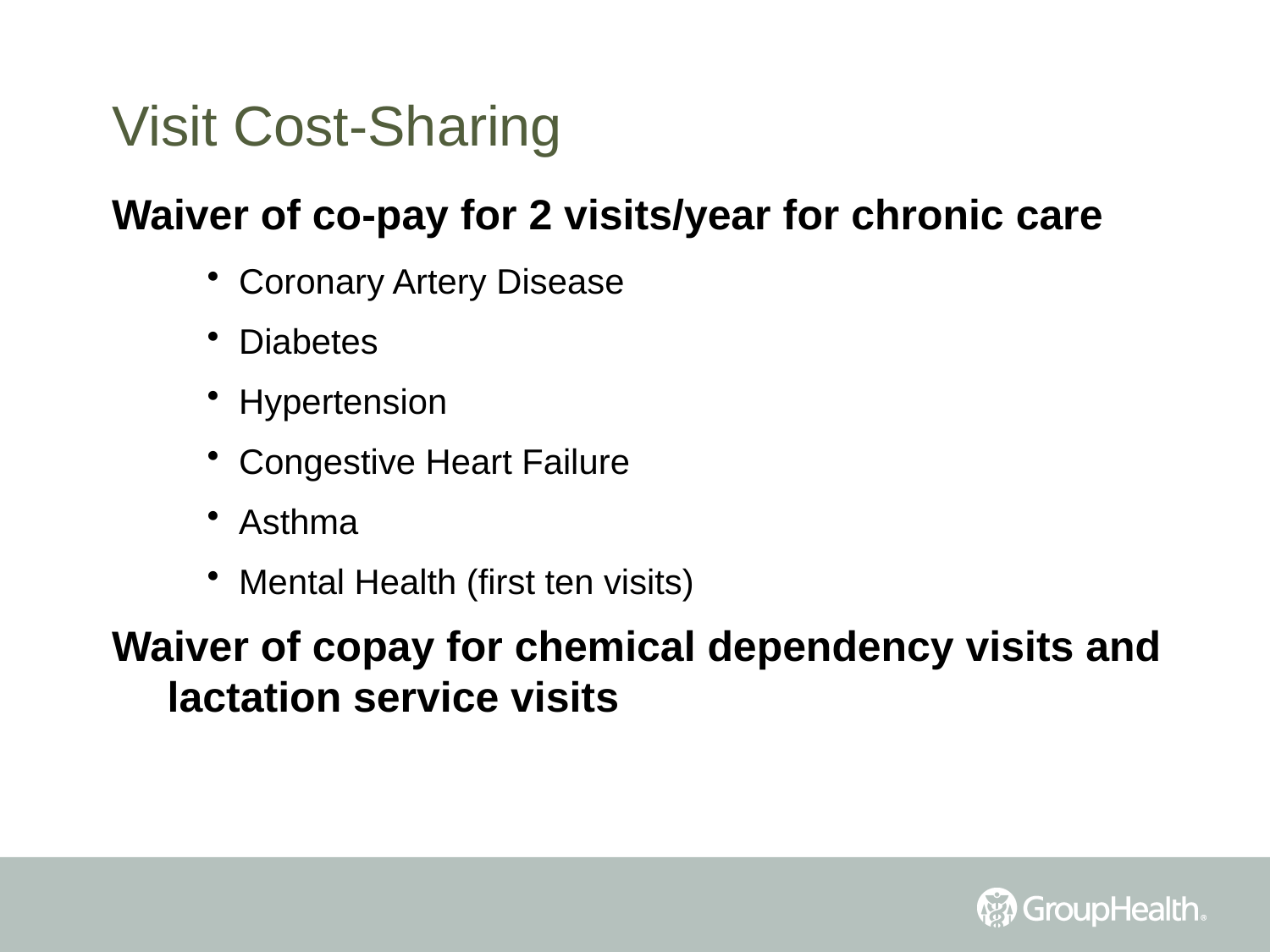

# Visit Cost-Sharing
Waiver of co-pay for 2 visits/year for chronic care
Coronary Artery Disease
Diabetes
Hypertension
Congestive Heart Failure
Asthma
Mental Health (first ten visits)
Waiver of copay for chemical dependency visits and lactation service visits